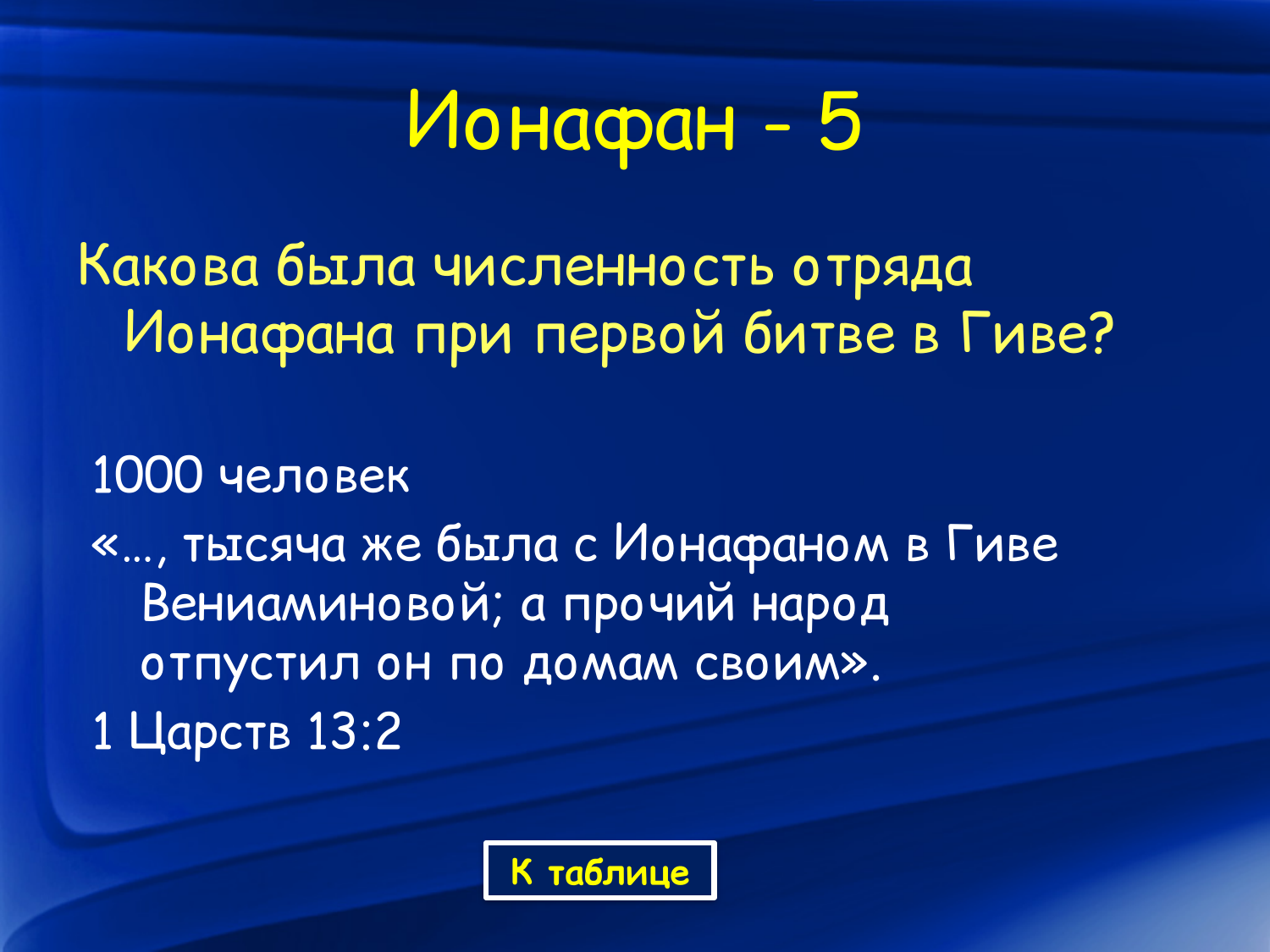

# Ионафан - 5
Какова была численность отряда Ионафана при первой битве в Гиве?
1000 человек
«…, тысяча же была с Ионафаном в Гиве Вениаминовой; а прочий народ отпустил он по домам своим».
1 Царств 13:2
К таблице